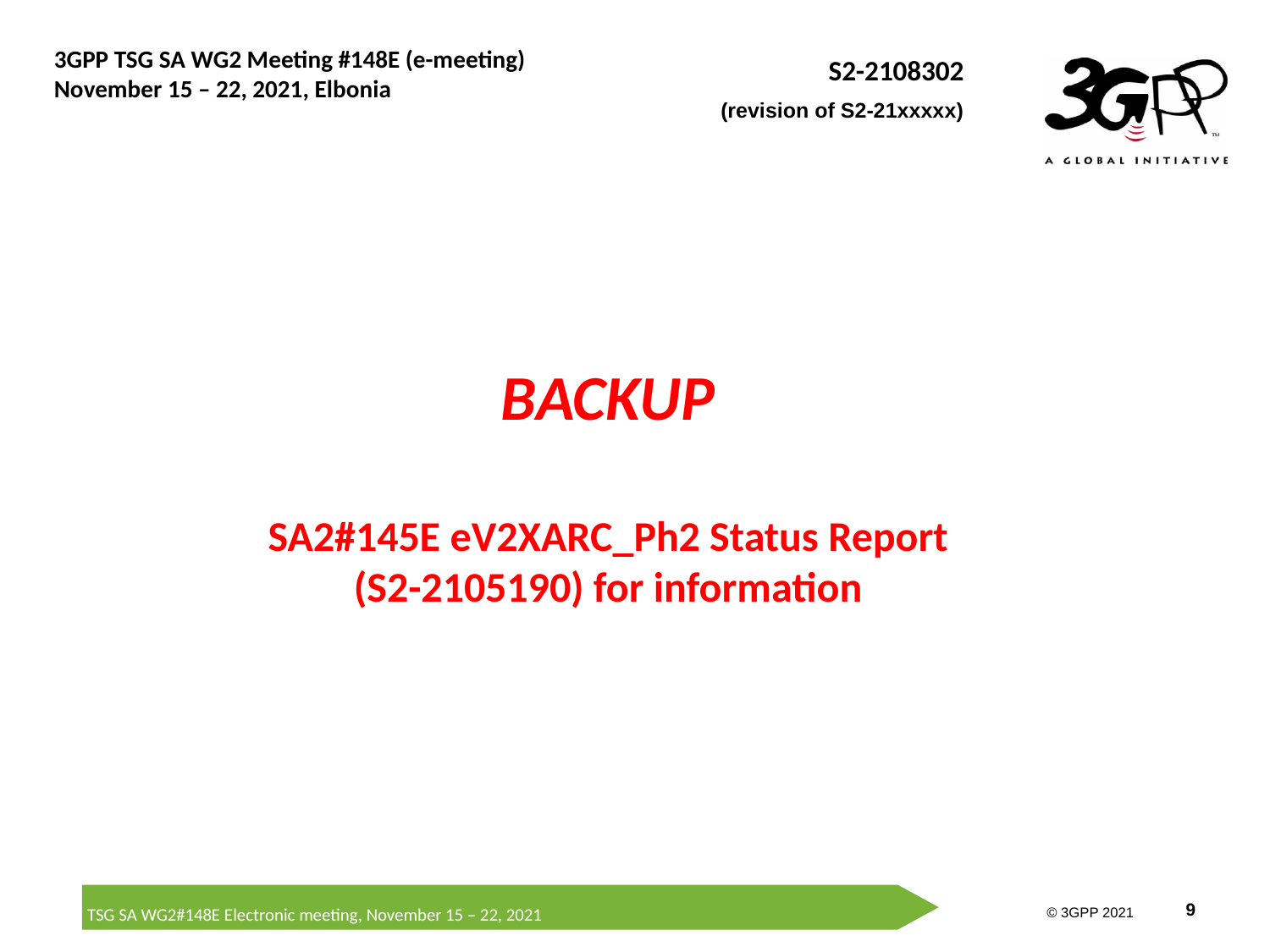

# BACKUP SA2#145E eV2XARC_Ph2 Status Report (S2-2105190) for information